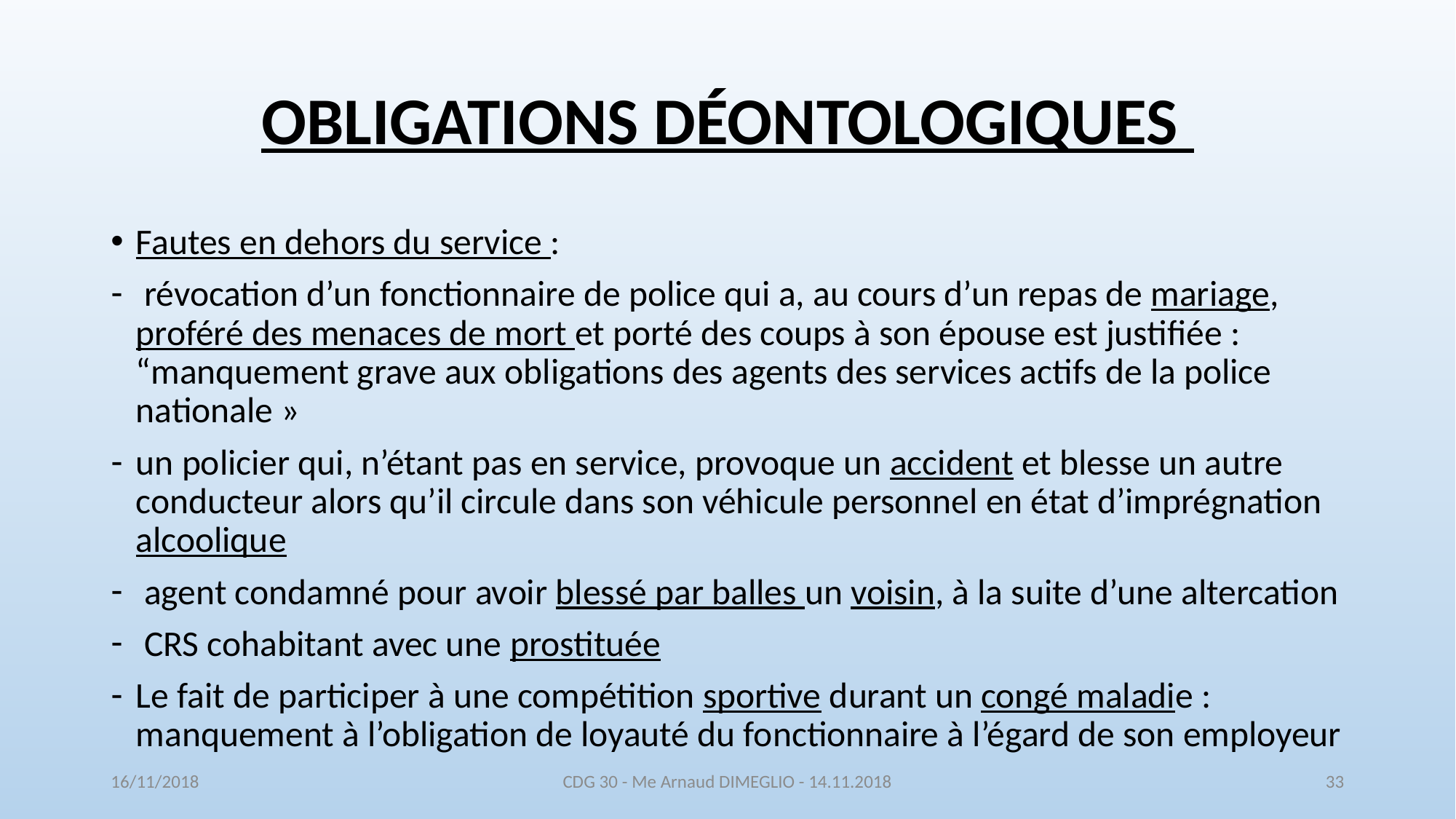

# OBLIGATIONS DÉONTOLOGIQUES
Fautes en dehors du service :
 révocation d’un fonctionnaire de police qui a, au cours d’un repas de mariage, proféré des menaces de mort et porté des coups à son épouse est justifiée : “manquement grave aux obligations des agents des services actifs de la police nationale »
un policier qui, n’étant pas en service, provoque un accident et blesse un autre conducteur alors qu’il circule dans son véhicule personnel en état d’imprégnation alcoolique
 agent condamné pour avoir blessé par balles un voisin, à la suite d’une altercation
 CRS cohabitant avec une prostituée
Le fait de participer à une compétition sportive durant un congé maladie : manquement à l’obligation de loyauté du fonctionnaire à l’égard de son employeur

16/11/2018
CDG 30 - Me Arnaud DIMEGLIO - 14.11.2018
33